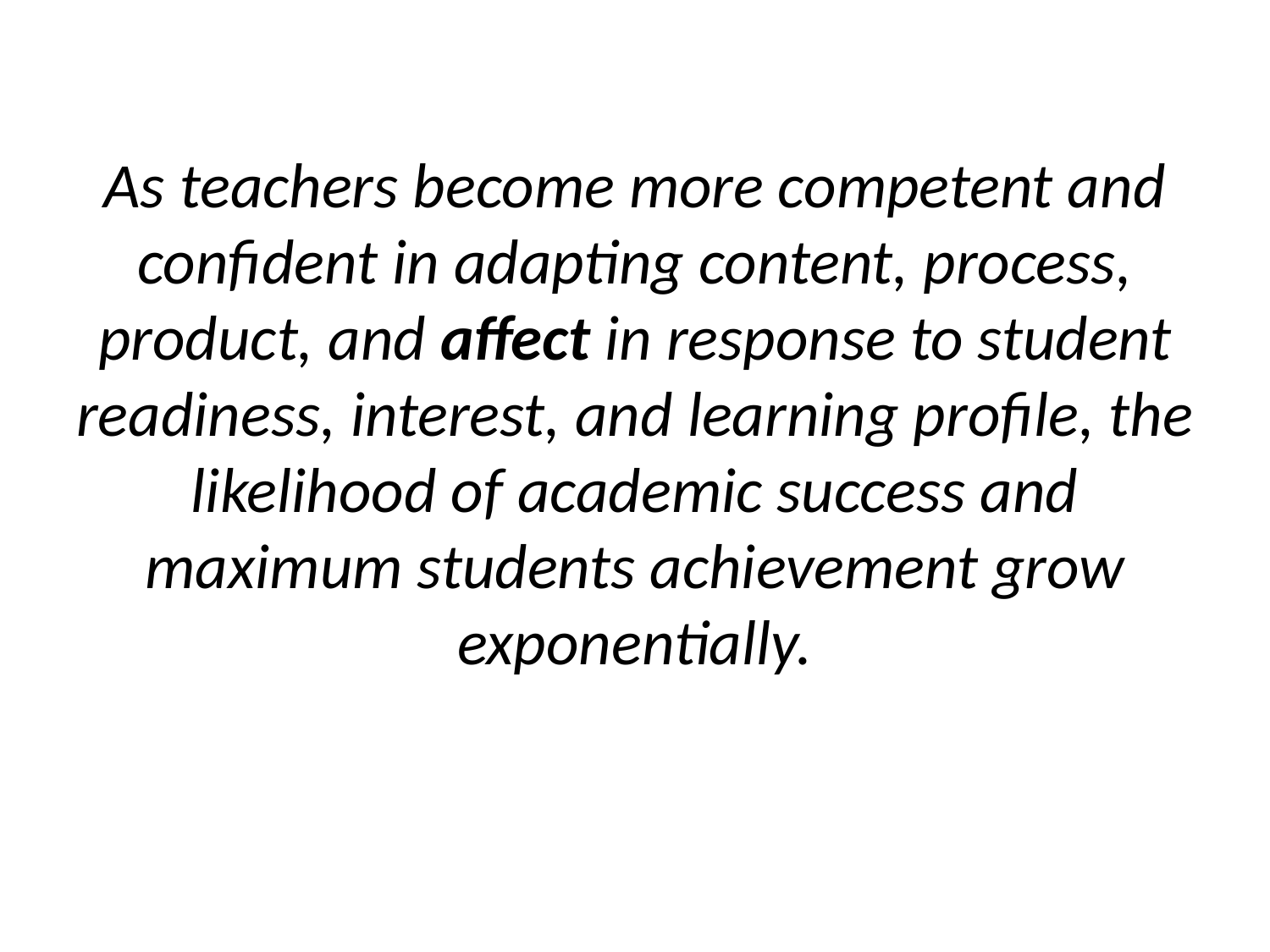

#
As teachers become more competent and confident in adapting content, process, product, and affect in response to student readiness, interest, and learning profile, the likelihood of academic success and maximum students achievement grow exponentially.